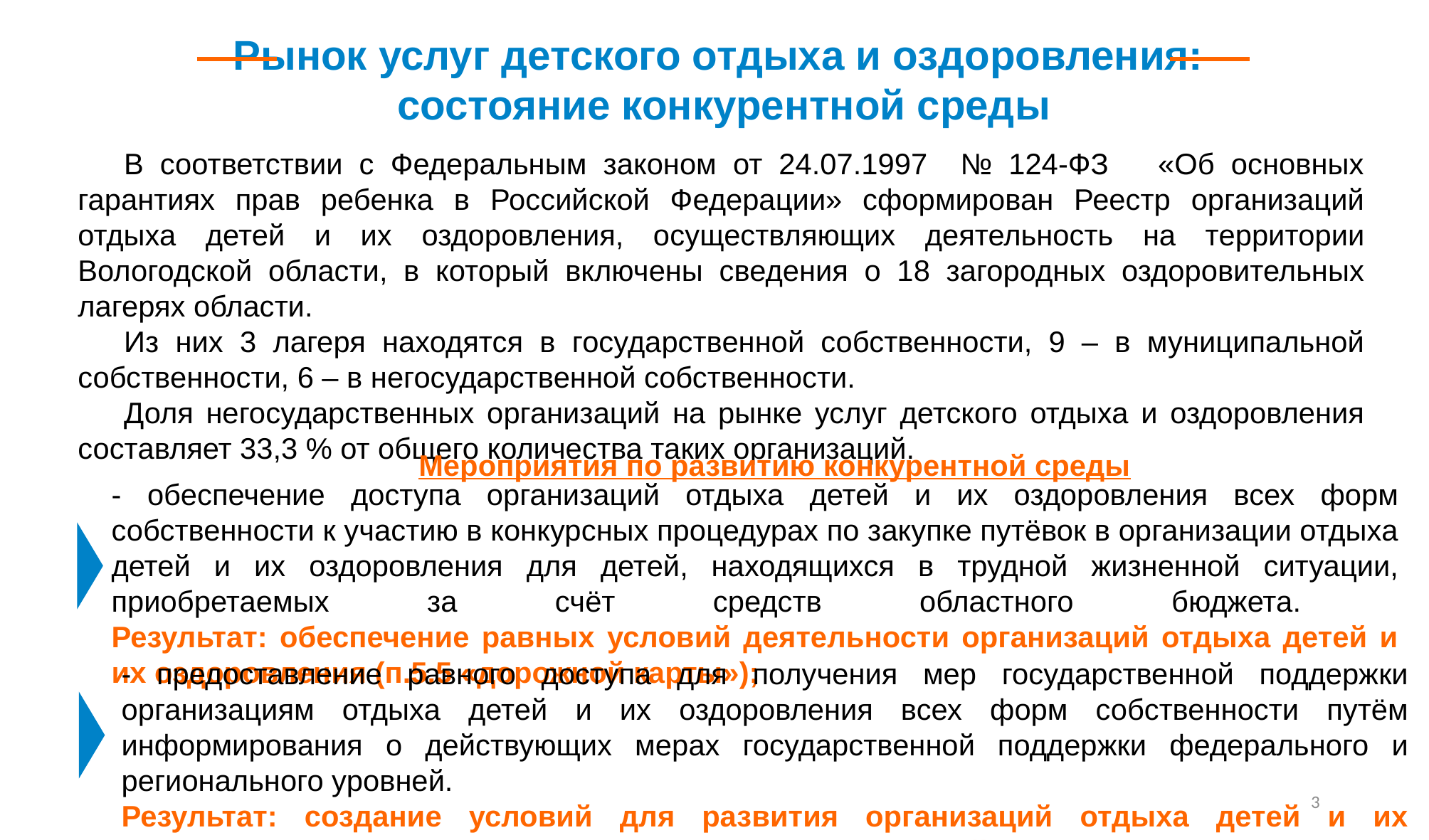

Рынок услуг детского отдыха и оздоровления:
 состояние конкурентной среды

В соответствии с Федеральным законом от 24.07.1997  № 124-ФЗ   «Об основных гарантиях прав ребенка в Российской Федерации» сформирован Реестр организаций отдыха детей и их оздоровления, осуществляющих деятельность на территории Вологодской области, в который включены сведения о 18 загородных оздоровительных лагерях области.
Из них 3 лагеря находятся в государственной собственности, 9 – в муниципальной собственности, 6 – в негосударственной собственности.
Доля негосударственных организаций на рынке услуг детского отдыха и оздоровления составляет 33,3 % от общего количества таких организаций.
Мероприятия по развитию конкурентной среды
- обеспечение доступа организаций отдыха детей и их оздоровления всех форм собственности к участию в конкурсных процедурах по закупке путёвок в организации отдыха детей и их оздоровления для детей, находящихся в трудной жизненной ситуации, приобретаемых за счёт средств областного бюджета.
Результат: обеспечение равных условий деятельности организаций отдыха детей и их оздоровления (п.5.5 «дорожной карты»);

- предоставление равного доступа для получения мер государственной поддержки организациям отдыха детей и их оздоровления всех форм собственности путём информирования о действующих мерах государственной поддержки федерального и регионального уровней.
Результат: создание условий для развития организаций отдыха детей и их оздоровления всех форм собственности (п.5.6 «дорожной карты»).

3